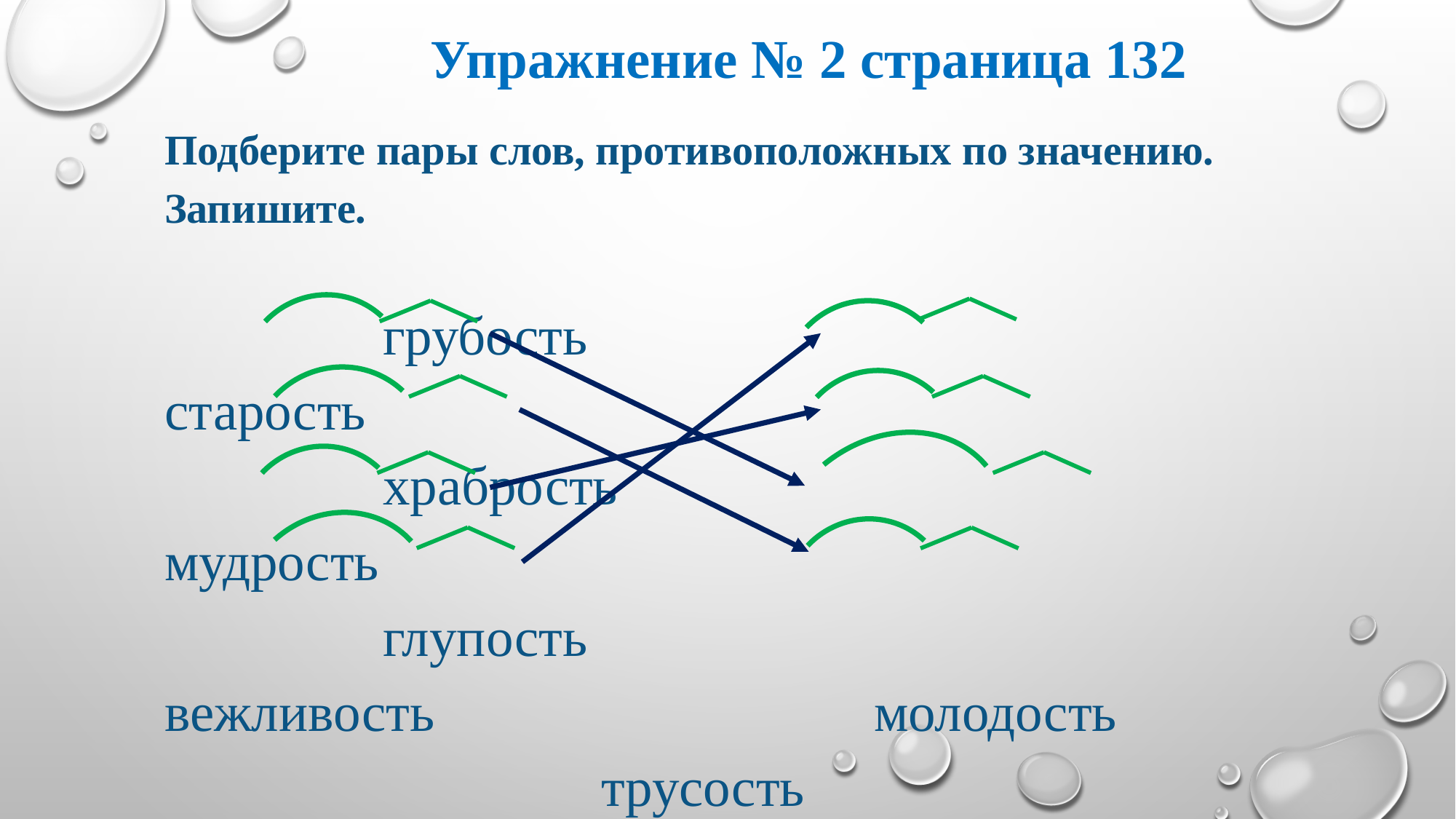

Упражнение № 2 страница 132
Подберите пары слов, противоположных по значению. Запишите.

		грубость							старость
		храбрость						мудрость
		глупость 						вежливость 		        	    молодость 						трусость